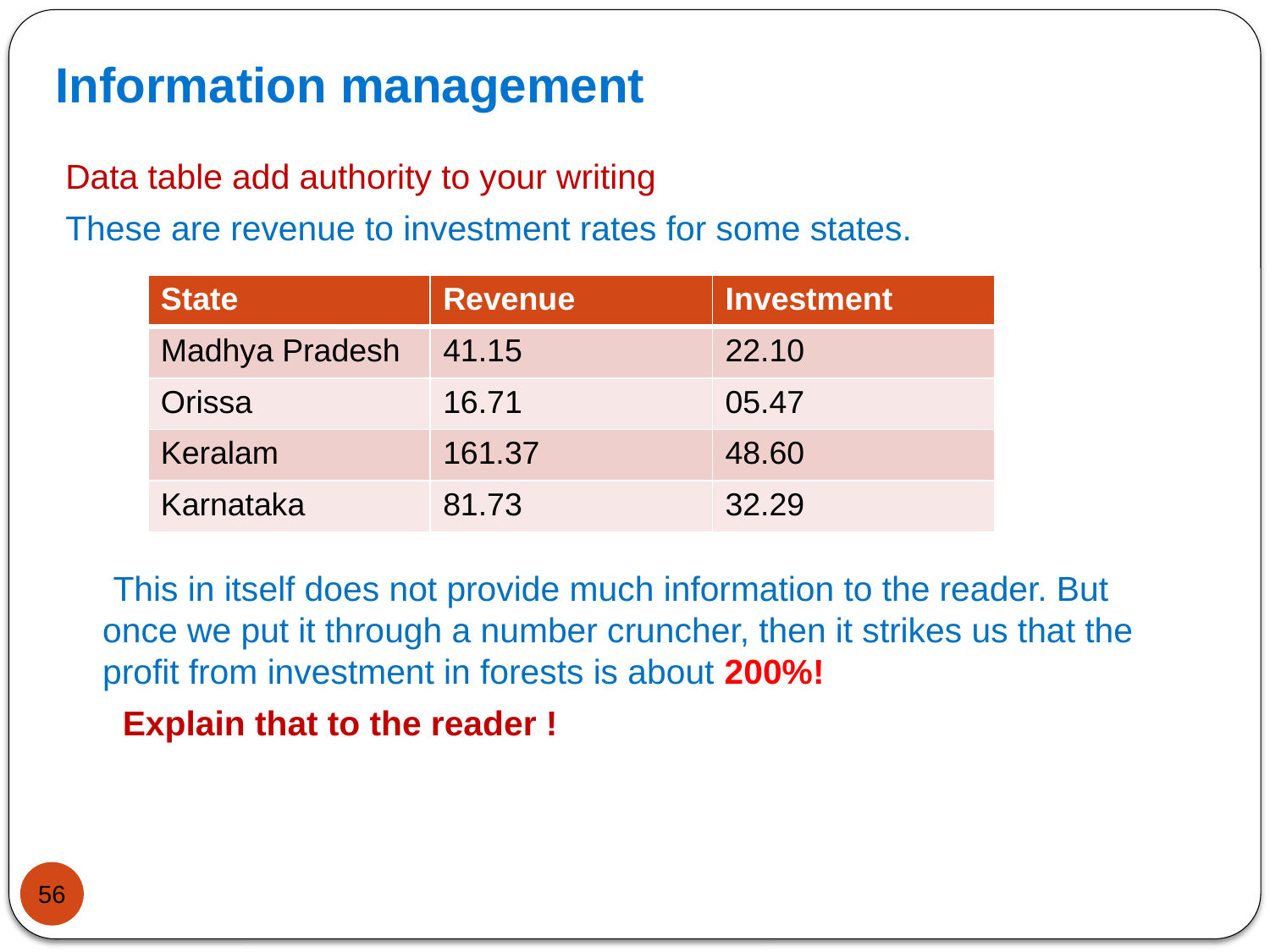

Information management
Data table add authority to your writing
These are revenue to investment rates for some states.

     This in itself does not provide much information to the reader. But once we put it through a number cruncher, then it strikes us that the profit from investment in forests is about 200%!
      Explain that to the reader !
| State | Revenue | Investment |
| --- | --- | --- |
| Madhya Pradesh | 41.15 | 22.10 |
| Orissa | 16.71 | 05.47 |
| Keralam | 161.37 | 48.60 |
| Karnataka | 81.73 | 32.29 |

56